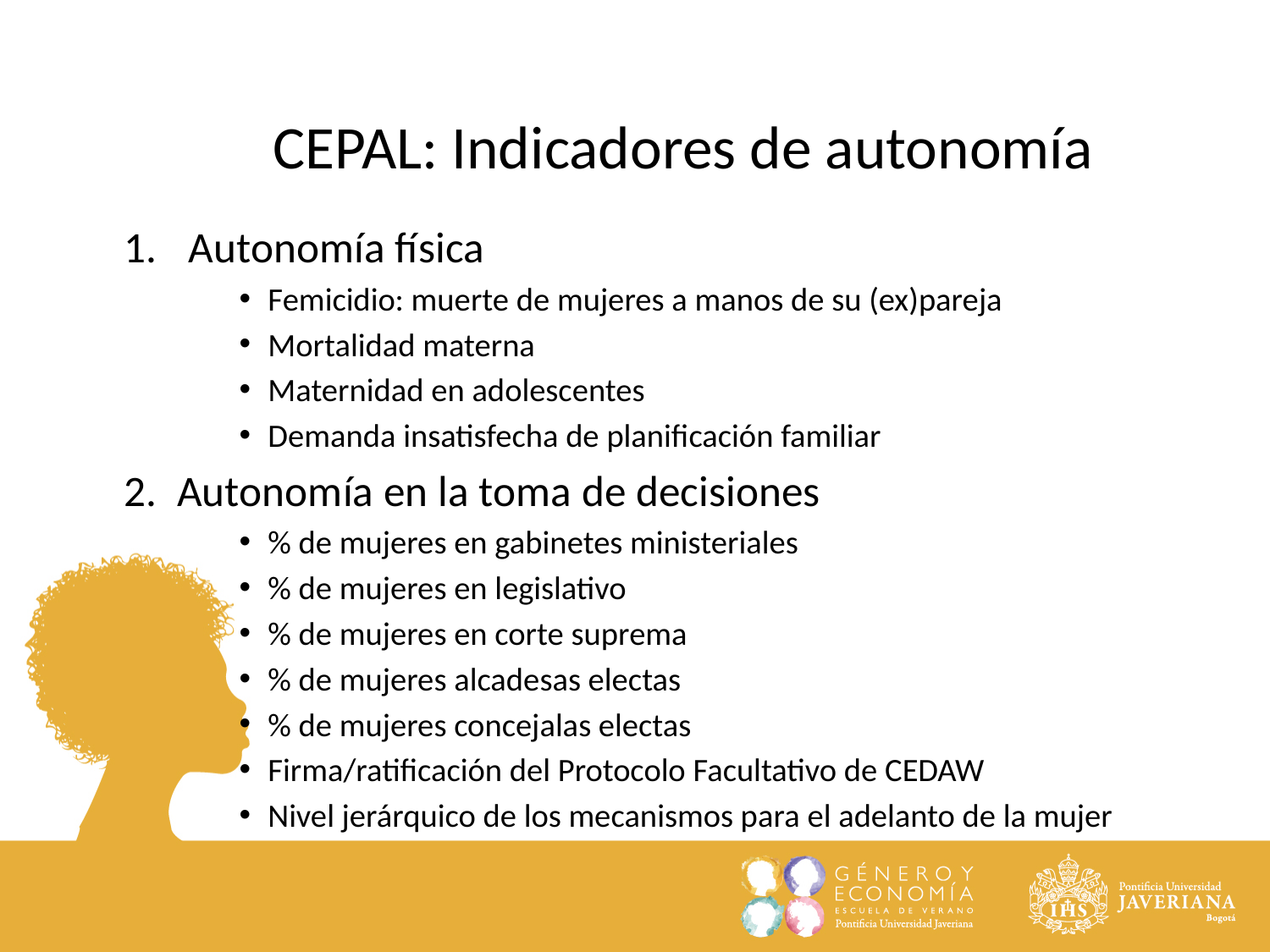

CEPAL: Indicadores de autonomía
Autonomía física
Femicidio: muerte de mujeres a manos de su (ex)pareja
Mortalidad materna
Maternidad en adolescentes
Demanda insatisfecha de planificación familiar
2.  Autonomía en la toma de decisiones
% de mujeres en gabinetes ministeriales
% de mujeres en legislativo
% de mujeres en corte suprema
% de mujeres alcadesas electas
% de mujeres concejalas electas
Firma/ratificación del Protocolo Facultativo de CEDAW
Nivel jerárquico de los mecanismos para el adelanto de la mujer